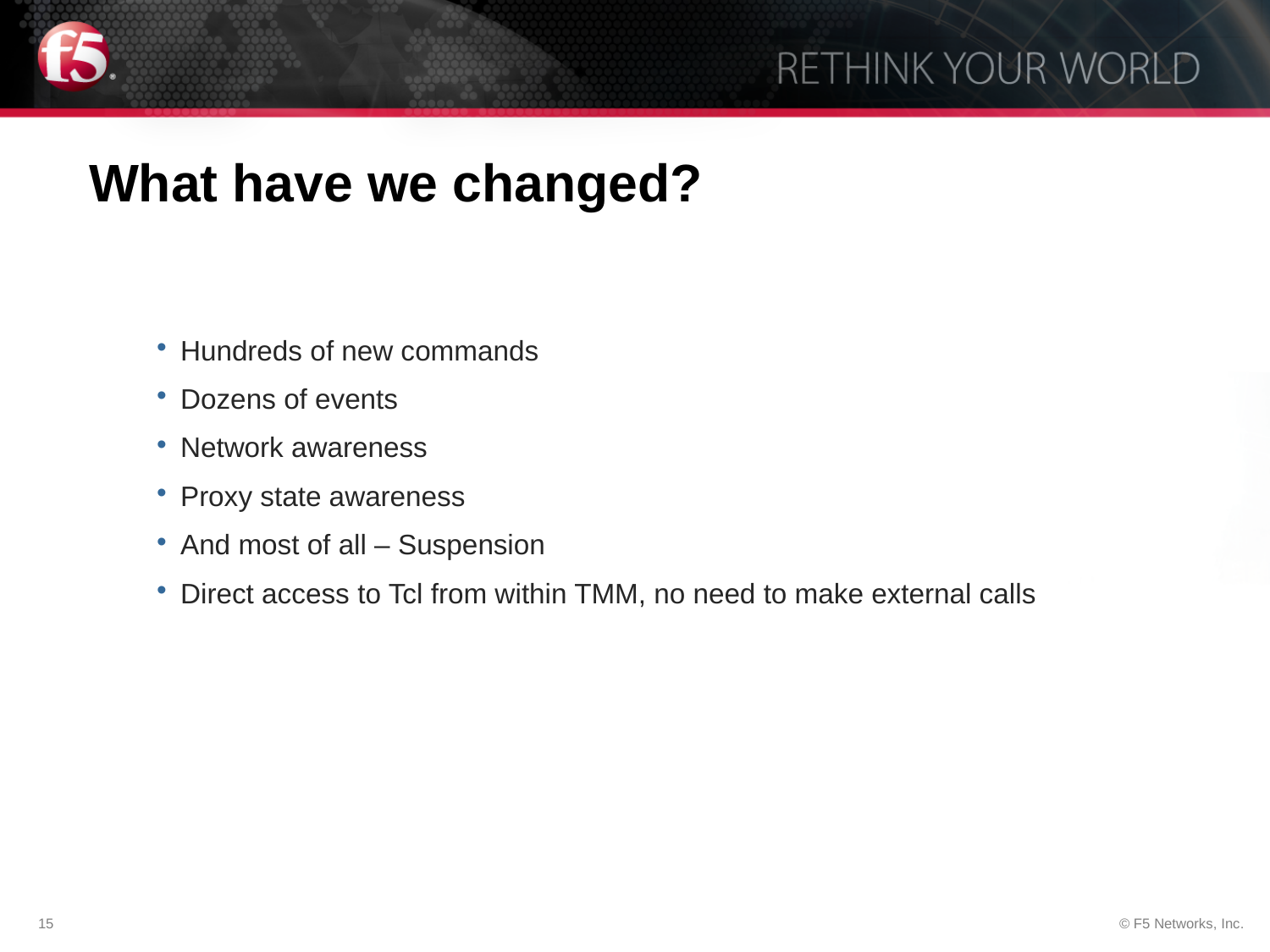

# What have we changed?
Hundreds of new commands
Dozens of events
Network awareness
Proxy state awareness
And most of all – Suspension
Direct access to Tcl from within TMM, no need to make external calls